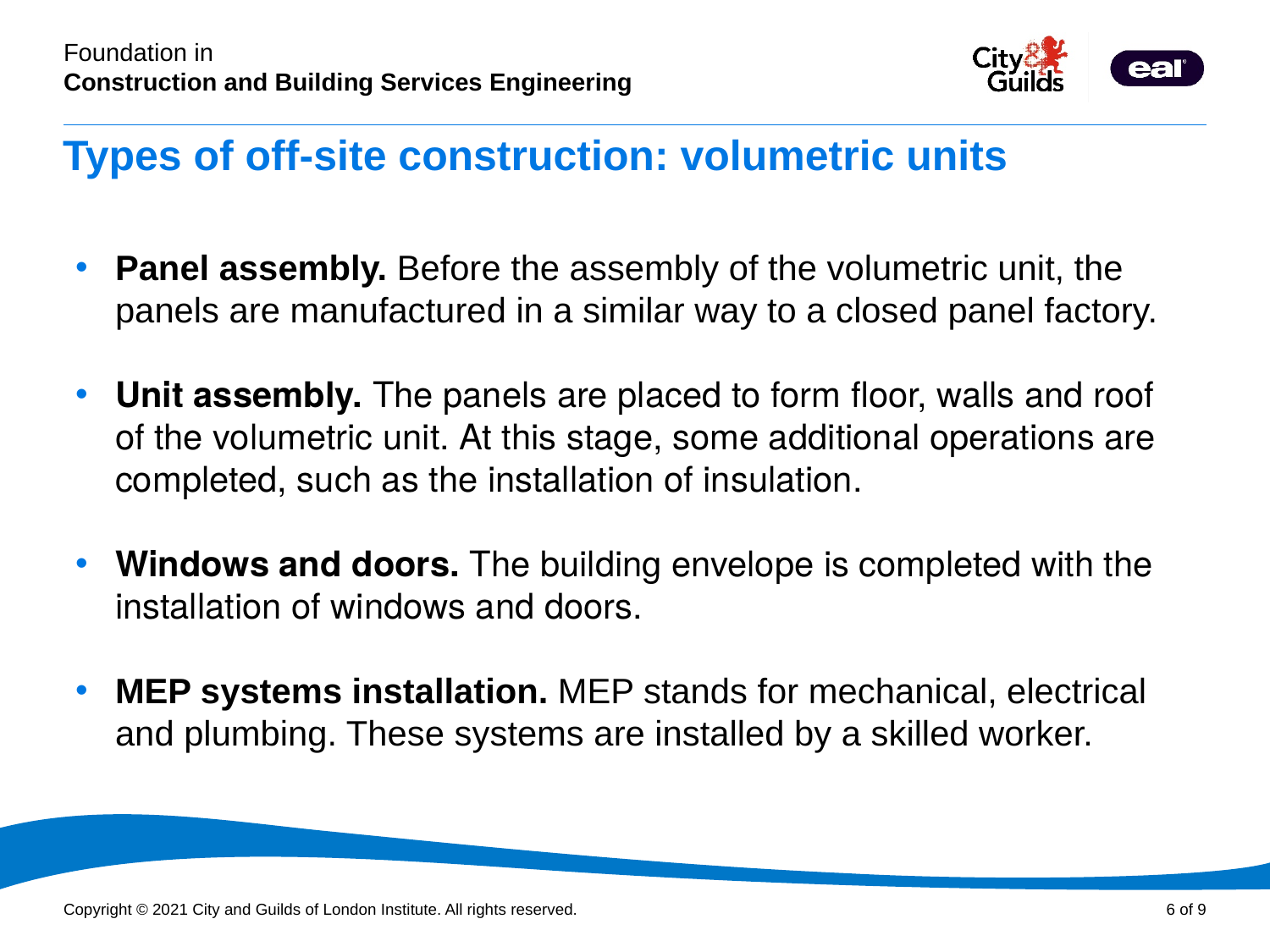

Types of off-site construction: volumetric units
Panel assembly. Before the assembly of the volumetric unit, the panels are manufactured in a similar way to a closed panel factory.

Unit assembly. The panels are placed to form floor, walls and roof of the volumetric unit. At this stage, some additional operations are completed, such as the installation of insulation.

Windows and doors. The building envelope is completed with the installation of windows and doors.

MEP systems installation. MEP stands for mechanical, electrical and plumbing. These systems are installed by a skilled worker.